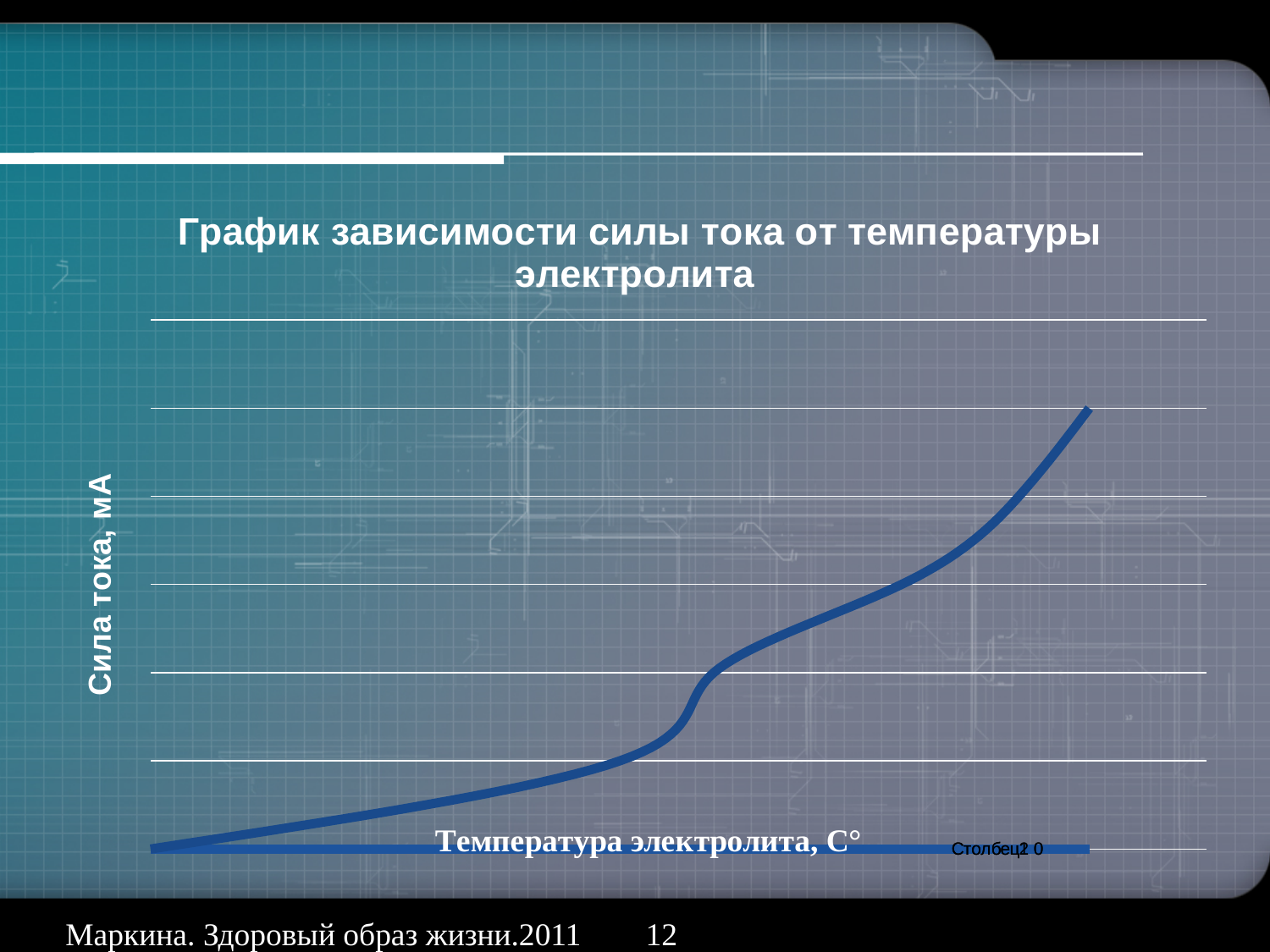

### Chart: График зависимости силы тока от температуры электролита

| Category | Ряд 1 | Столбец1 | Столбец2 |  |  |  |  |  |  |
|---|---|---|---|---|---|---|---|---|---|
Маркина. Здоровый образ жизни.2011
12